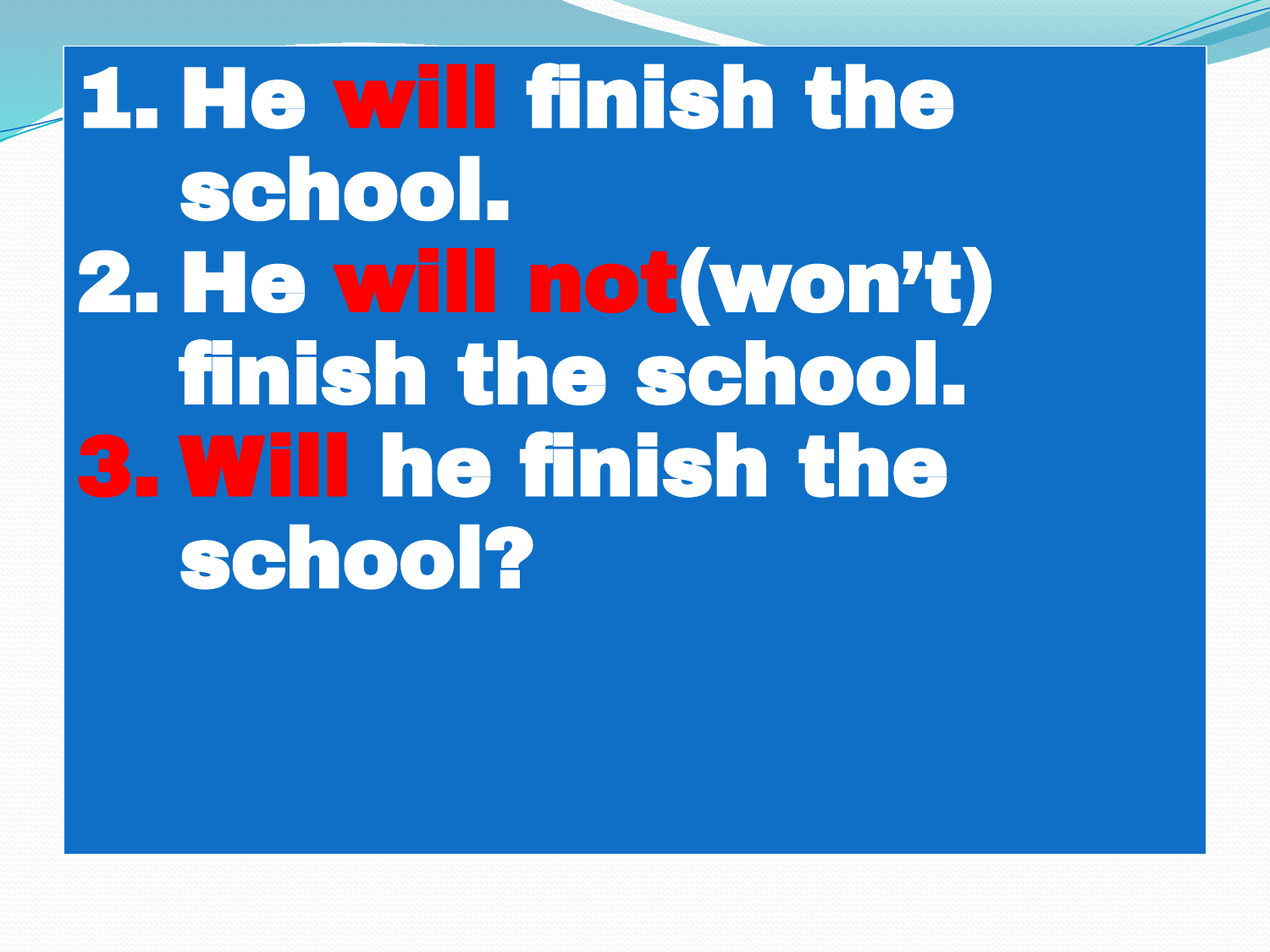

| He will finish the school. He will not(won’t) finish the school. Will he finish the school? |
| --- |
#